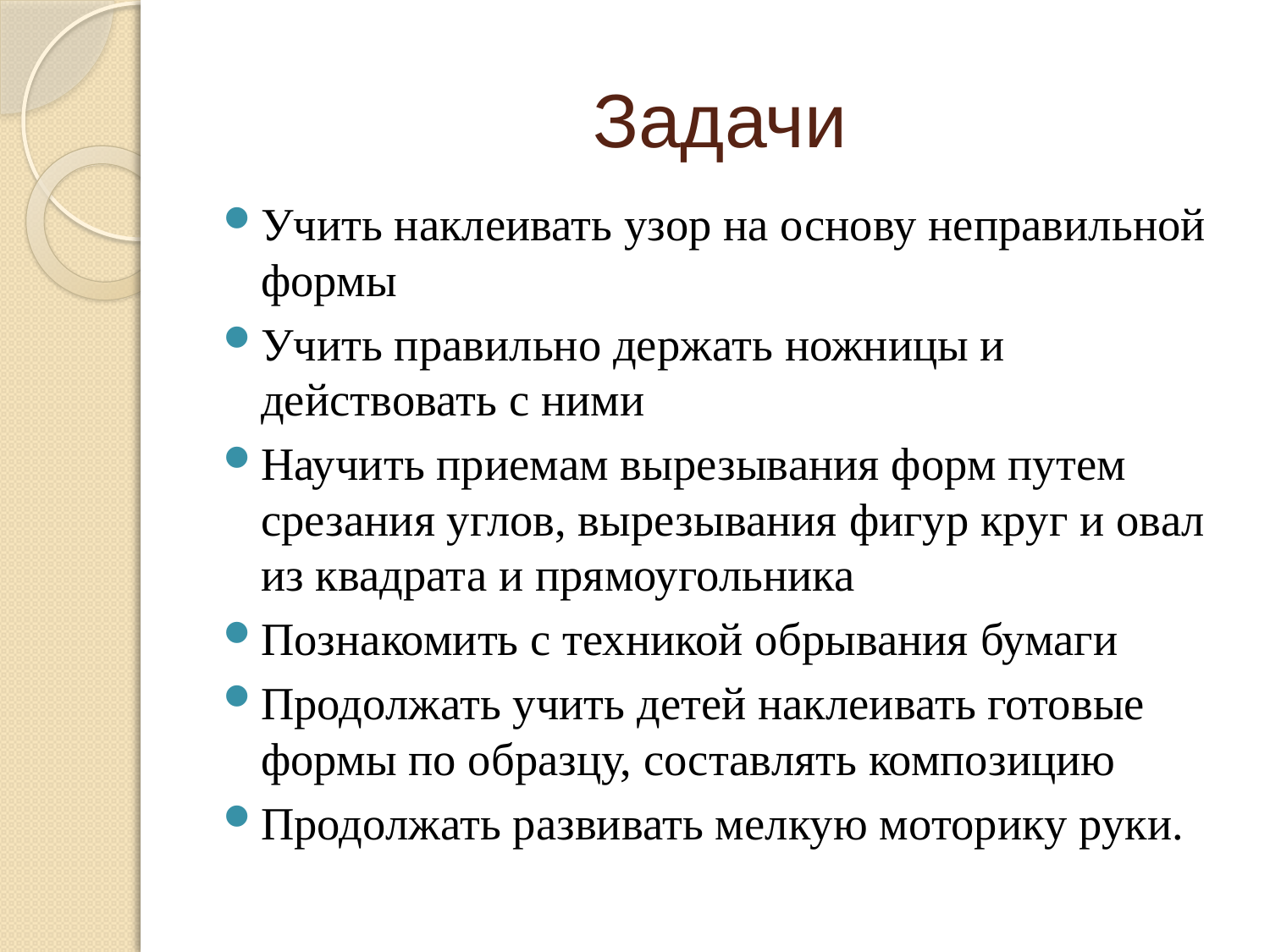

# Задачи
Учить наклеивать узор на основу неправильной  формы
Учить правильно держать ножницы и действовать с ними
Научить приемам вырезывания форм путем срезания углов, вырезывания фигур круг и овал из квадрата и прямоугольника
Познакомить с техникой обрывания бумаги
Продолжать учить детей наклеивать готовые формы по образцу, составлять композицию
Продолжать развивать мелкую моторику руки.